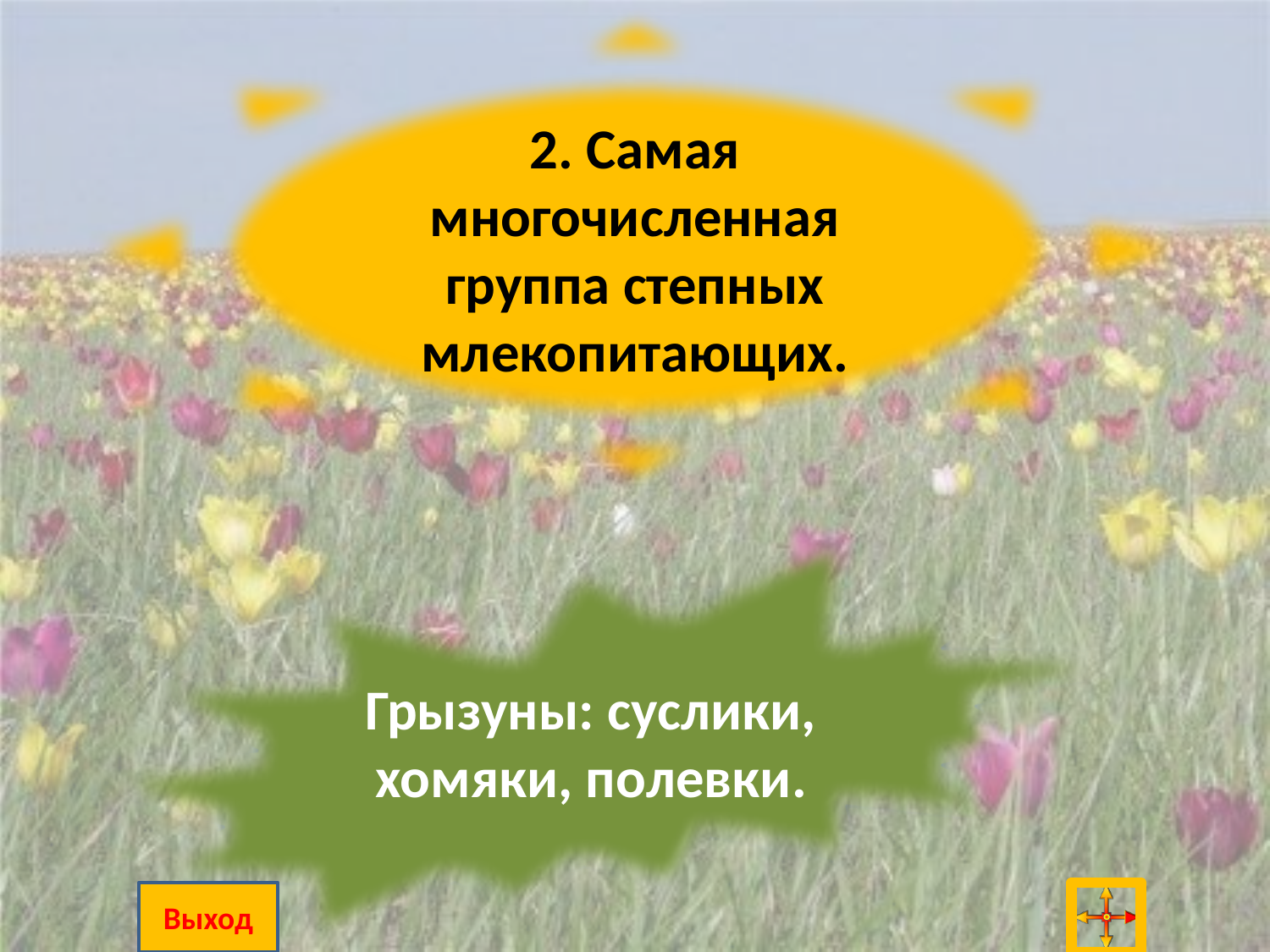

2. Самая многочисленная группа степных млекопитающих.
Грызуны: суслики, хомяки, полевки.
Выход